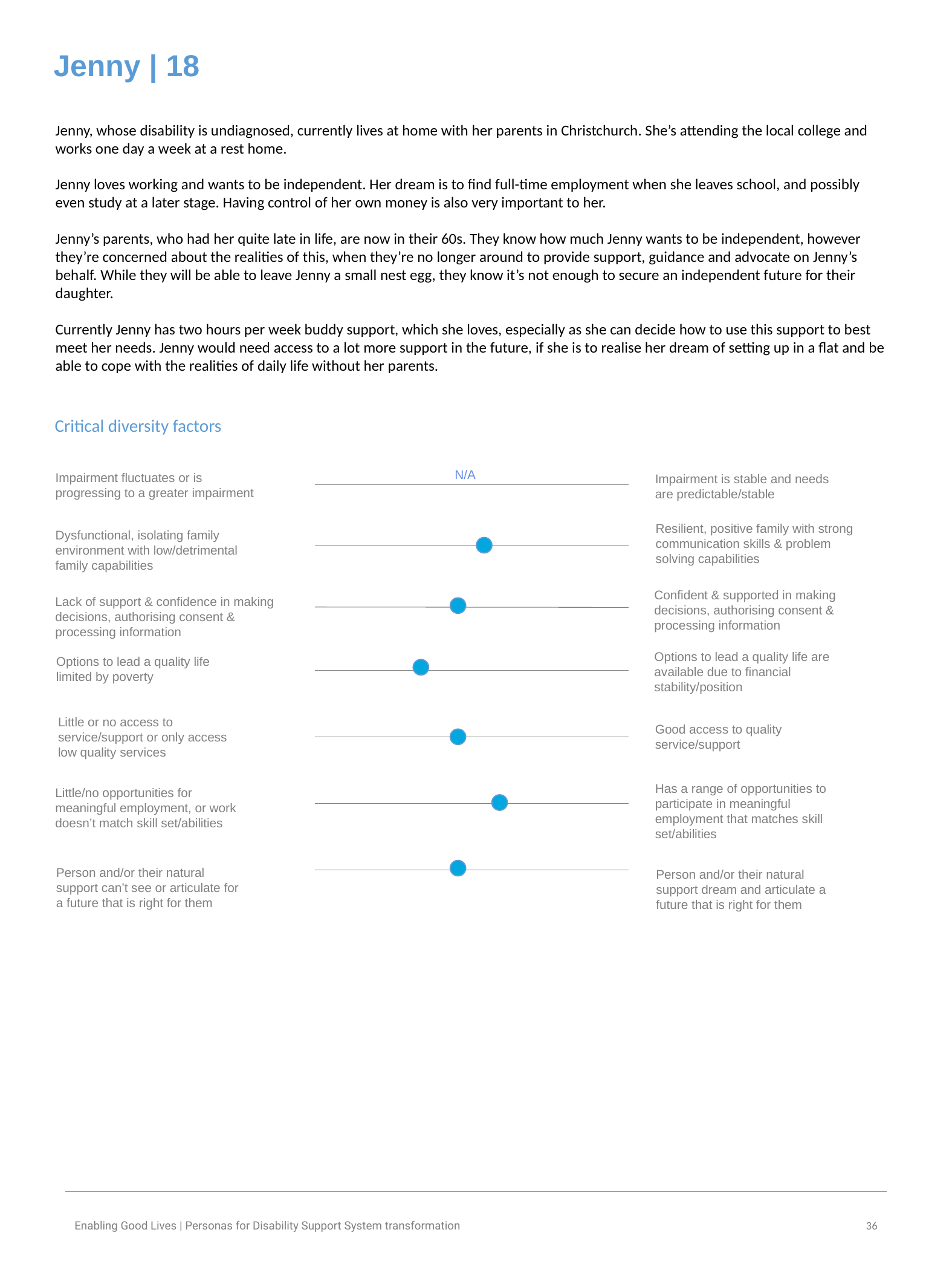

Jenny | 18
Jenny, whose disability is undiagnosed, currently lives at home with her parents in Christchurch. She’s attending the local college and works one day a week at a rest home.

Jenny loves working and wants to be independent. Her dream is to find full-time employment when she leaves school, and possibly even study at a later stage. Having control of her own money is also very important to her.

Jenny’s parents, who had her quite late in life, are now in their 60s. They know how much Jenny wants to be independent, however they’re concerned about the realities of this, when they’re no longer around to provide support, guidance and advocate on Jenny’s behalf. While they will be able to leave Jenny a small nest egg, they know it’s not enough to secure an independent future for their daughter.

Currently Jenny has two hours per week buddy support, which she loves, especially as she can decide how to use this support to best meet her needs. Jenny would need access to a lot more support in the future, if she is to realise her dream of setting up in a flat and be able to cope with the realities of daily life without her parents.
Critical diversity factors
N/A
Impairment fluctuates or is progressing to a greater impairment
Impairment is stable and needs are predictable/stable

Resilient, positive family with strong communication skills & problem
solving capabilities
Dysfunctional, isolating family environment with low/detrimental
family capabilities

Confident & supported in making decisions, authorising consent & processing information
Lack of support & confidence in making decisions, authorising consent & processing information

Options to lead a quality life are available due to financial stability/position
Options to lead a quality life
limited by poverty

Little or no access to service/support or only access
low quality services
Good access to quality service/support

Has a range of opportunities to participate in meaningful
employment that matches skill set/abilities
Little/no opportunities for meaningful employment, or work doesn’t match skill set/abilities

Person and/or their natural support can’t see or articulate for a future that is right for them

Person and/or their natural support dream and articulate a future that is right for them

36
Enabling Good Lives | Personas for Disability Support System transformation